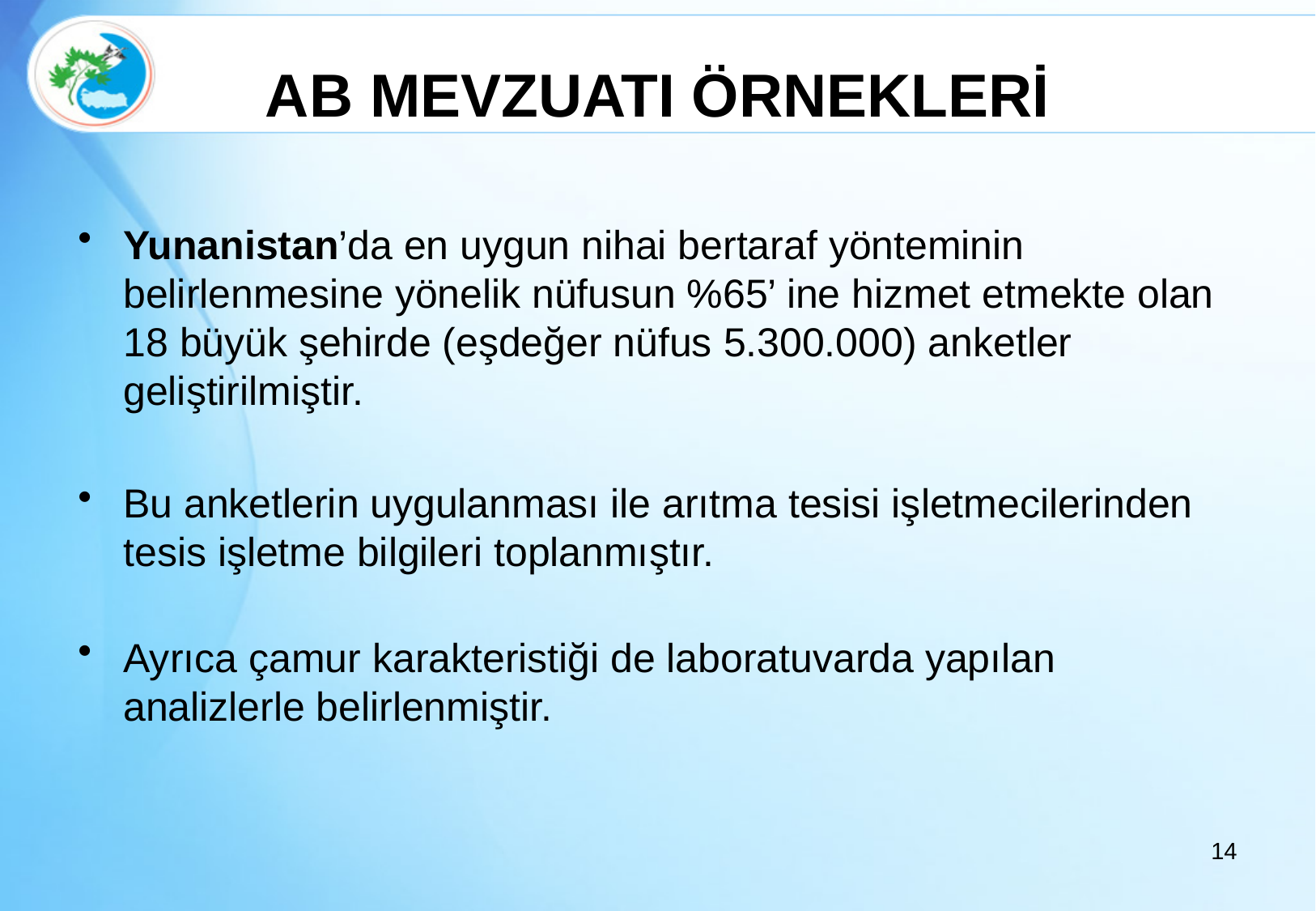

# AB MEVZUATI ÖRNEKLERİ
Yunanistan’da en uygun nihai bertaraf yönteminin belirlenmesine yönelik nüfusun %65’ ine hizmet etmekte olan 18 büyük şehirde (eşdeğer nüfus 5.300.000) anketler geliştirilmiştir.

Bu anketlerin uygulanması ile arıtma tesisi işletmecilerinden tesis işletme bilgileri toplanmıştır.
Ayrıca çamur karakteristiği de laboratuvarda yapılan analizlerle belirlenmiştir.

14